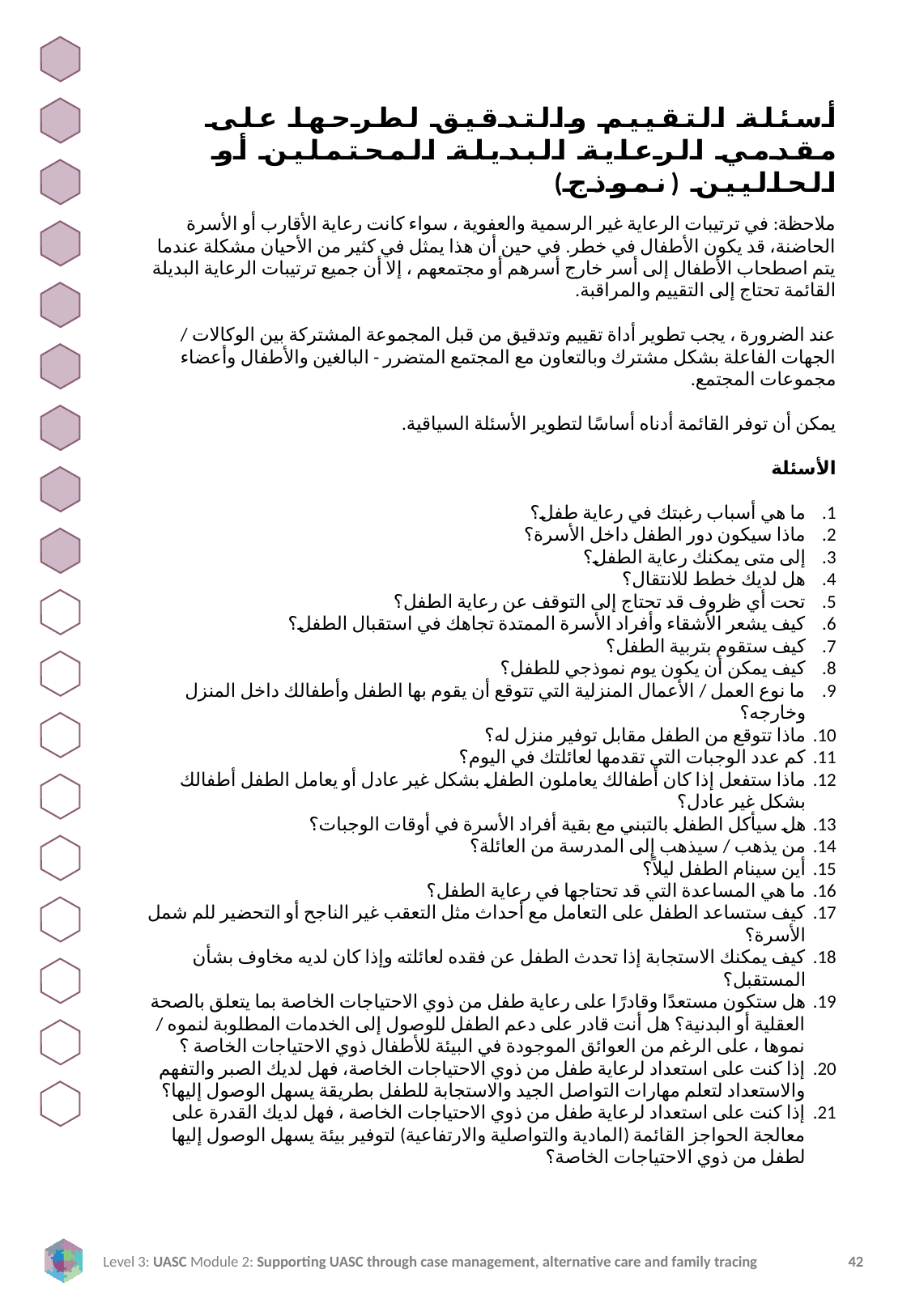

أسئلة التقييم والتدقيق لطرحها على مقدمي الرعاية البديلة المحتملين أو الحاليين (نموذج)

ملاحظة: في ترتيبات الرعاية غير الرسمية والعفوية ، سواء كانت رعاية الأقارب أو الأسرة الحاضنة، قد يكون الأطفال في خطر. في حين أن هذا يمثل في كثير من الأحيان مشكلة عندما يتم اصطحاب الأطفال إلى أسر خارج أسرهم أو مجتمعهم ، إلا أن جميع ترتيبات الرعاية البديلة القائمة تحتاج إلى التقييم والمراقبة.

عند الضرورة ، يجب تطوير أداة تقييم وتدقيق من قبل المجموعة المشتركة بين الوكالات / الجهات الفاعلة بشكل مشترك وبالتعاون مع المجتمع المتضرر - البالغين والأطفال وأعضاء مجموعات المجتمع.

يمكن أن توفر القائمة أدناه أساسًا لتطوير الأسئلة السياقية.

الأسئلة

ما هي أسباب رغبتك في رعاية طفل؟
ماذا سيكون دور الطفل داخل الأسرة؟
إلى متى يمكنك رعاية الطفل؟
هل لديك خطط للانتقال؟
تحت أي ظروف قد تحتاج إلى التوقف عن رعاية الطفل؟
كيف يشعر الأشقاء وأفراد الأسرة الممتدة تجاهك في استقبال الطفل؟
كيف ستقوم بتربية الطفل؟
كيف يمكن أن يكون يوم نموذجي للطفل؟
ما نوع العمل / الأعمال المنزلية التي تتوقع أن يقوم بها الطفل وأطفالك داخل المنزل وخارجه؟
ماذا تتوقع من الطفل مقابل توفير منزل له؟
كم عدد الوجبات التي تقدمها لعائلتك في اليوم؟
ماذا ستفعل إذا كان أطفالك يعاملون الطفل بشكل غير عادل أو يعامل الطفل أطفالك بشكل غير عادل؟
هل سيأكل الطفل بالتبني مع بقية أفراد الأسرة في أوقات الوجبات؟
من يذهب / سيذهب إلى المدرسة من العائلة؟
أين سينام الطفل ليلاً؟
ما هي المساعدة التي قد تحتاجها في رعاية الطفل؟
كيف ستساعد الطفل على التعامل مع أحداث مثل التعقب غير الناجح أو التحضير للم شمل الأسرة؟
كيف يمكنك الاستجابة إذا تحدث الطفل عن فقده لعائلته وإذا كان لديه مخاوف بشأن المستقبل؟
هل ستكون مستعدًا وقادرًا على رعاية طفل من ذوي الاحتياجات الخاصة بما يتعلق بالصحة العقلية أو البدنية؟ هل أنت قادر على دعم الطفل للوصول إلى الخدمات المطلوبة لنموه / نموها ، على الرغم من العوائق الموجودة في البيئة للأطفال ذوي الاحتياجات الخاصة ؟
إذا كنت على استعداد لرعاية طفل من ذوي الاحتياجات الخاصة، فهل لديك الصبر والتفهم والاستعداد لتعلم مهارات التواصل الجيد والاستجابة للطفل بطريقة يسهل الوصول إليها؟
إذا كنت على استعداد لرعاية طفل من ذوي الاحتياجات الخاصة ، فهل لديك القدرة على معالجة الحواجز القائمة (المادية والتواصلية والارتفاعية) لتوفير بيئة يسهل الوصول إليها لطفل من ذوي الاحتياجات الخاصة؟